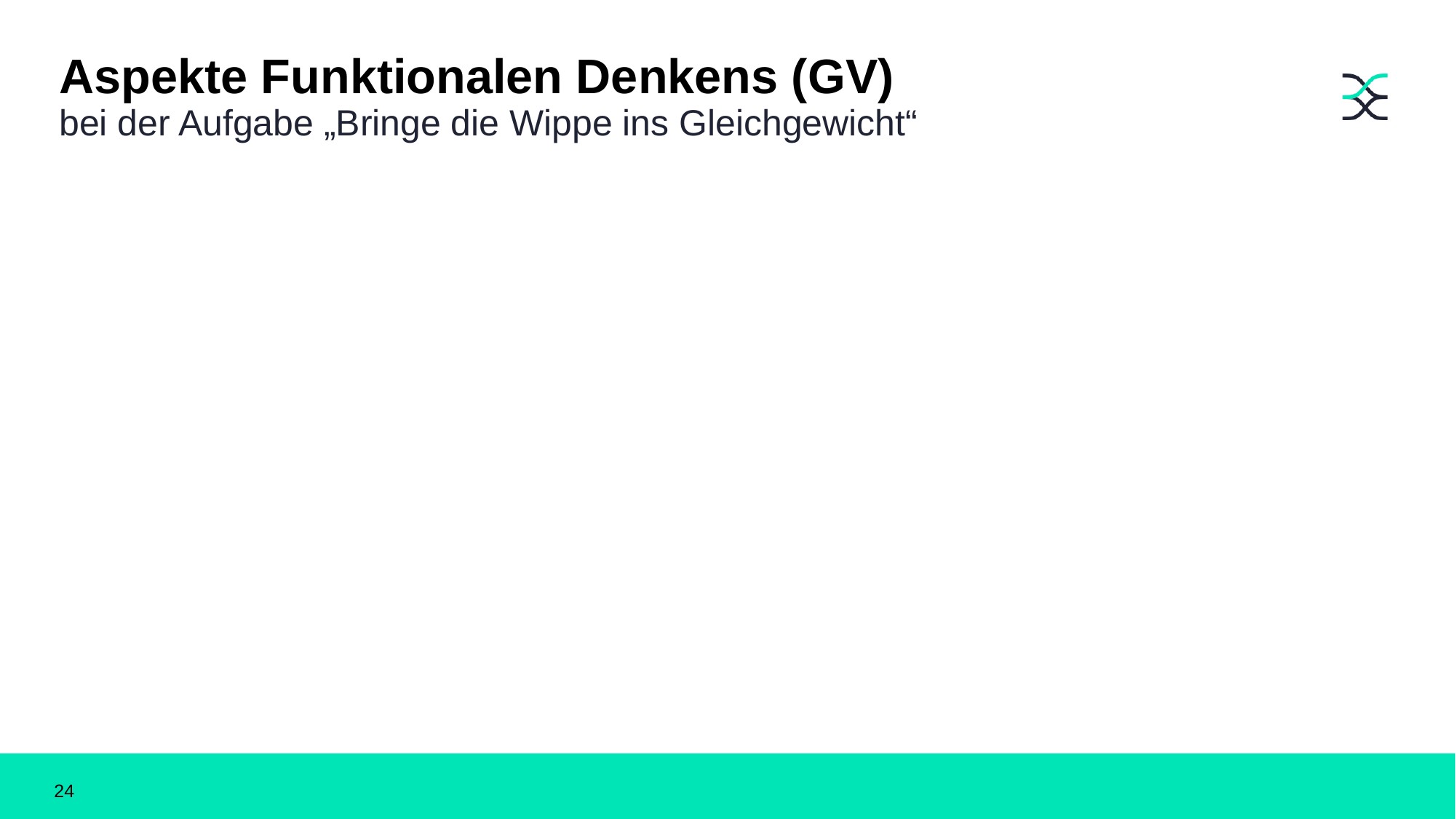

# Aspekte Funktionalen Denkens (GV) bei der Aufgabe „Bringe die Wippe ins Gleichgewicht“

24